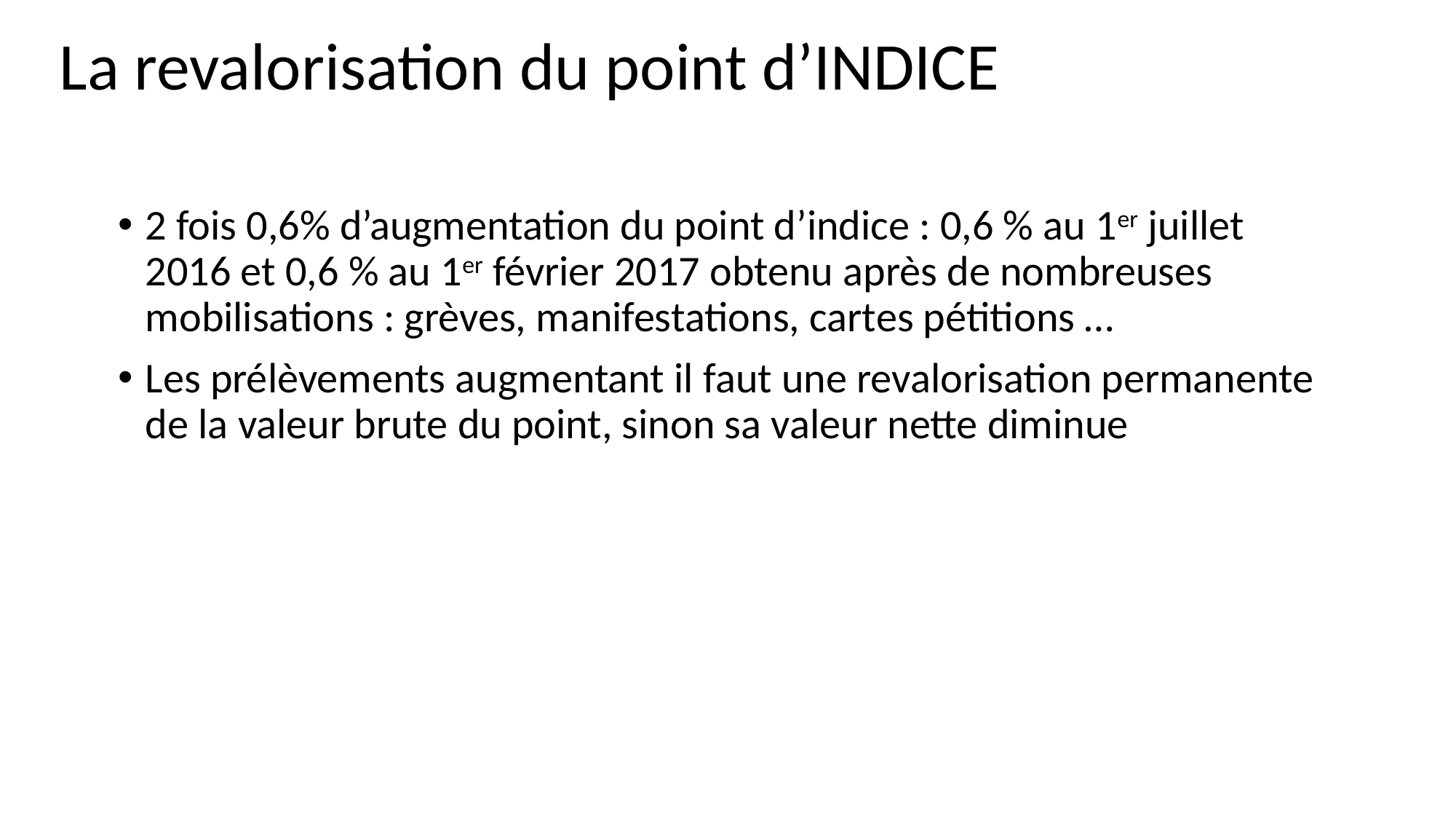

# La revalorisation du point d’INDICE
2 fois 0,6% d’augmentation du point d’indice : 0,6 % au 1er juillet 2016 et 0,6 % au 1er février 2017 obtenu après de nombreuses mobilisations : grèves, manifestations, cartes pétitions …
Les prélèvements augmentant il faut une revalorisation permanente de la valeur brute du point, sinon sa valeur nette diminue